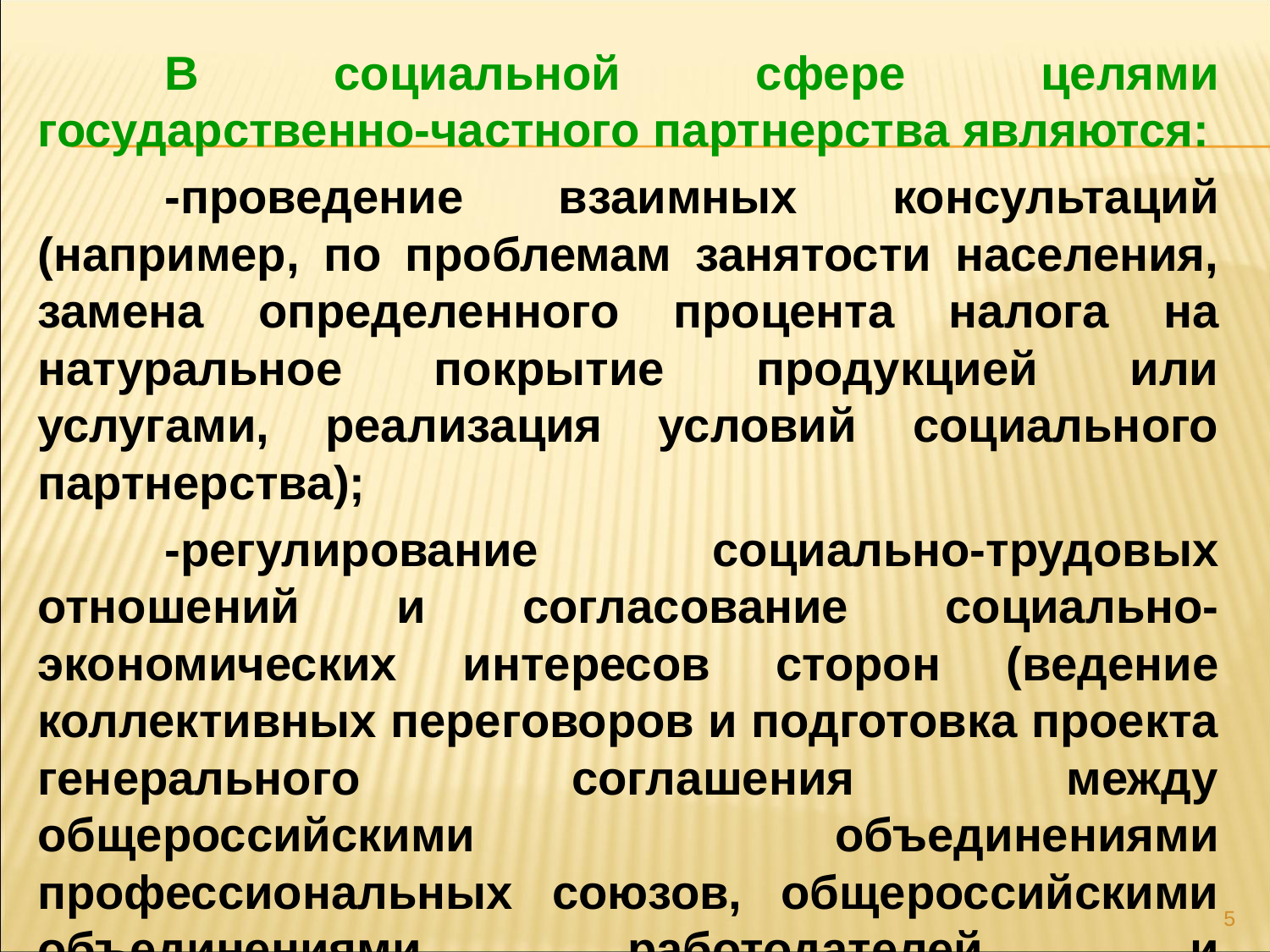

В социальной сфере целями государственно-частного партнерства являются:
	-проведение взаимных консультаций (например, по проблемам занятости населения, замена определенного процента налога на натуральное покрытие продукцией или услугами, реализация условий социального партнерства);
	-регулирование социально-трудовых отношений и согласование социально-экономических интересов сторон (ведение коллективных переговоров и подготовка проекта генерального соглашения между общероссийскими объединениями профессиональных союзов, общероссийскими объединениями работодателей и Правительством Российской Федерации);
5